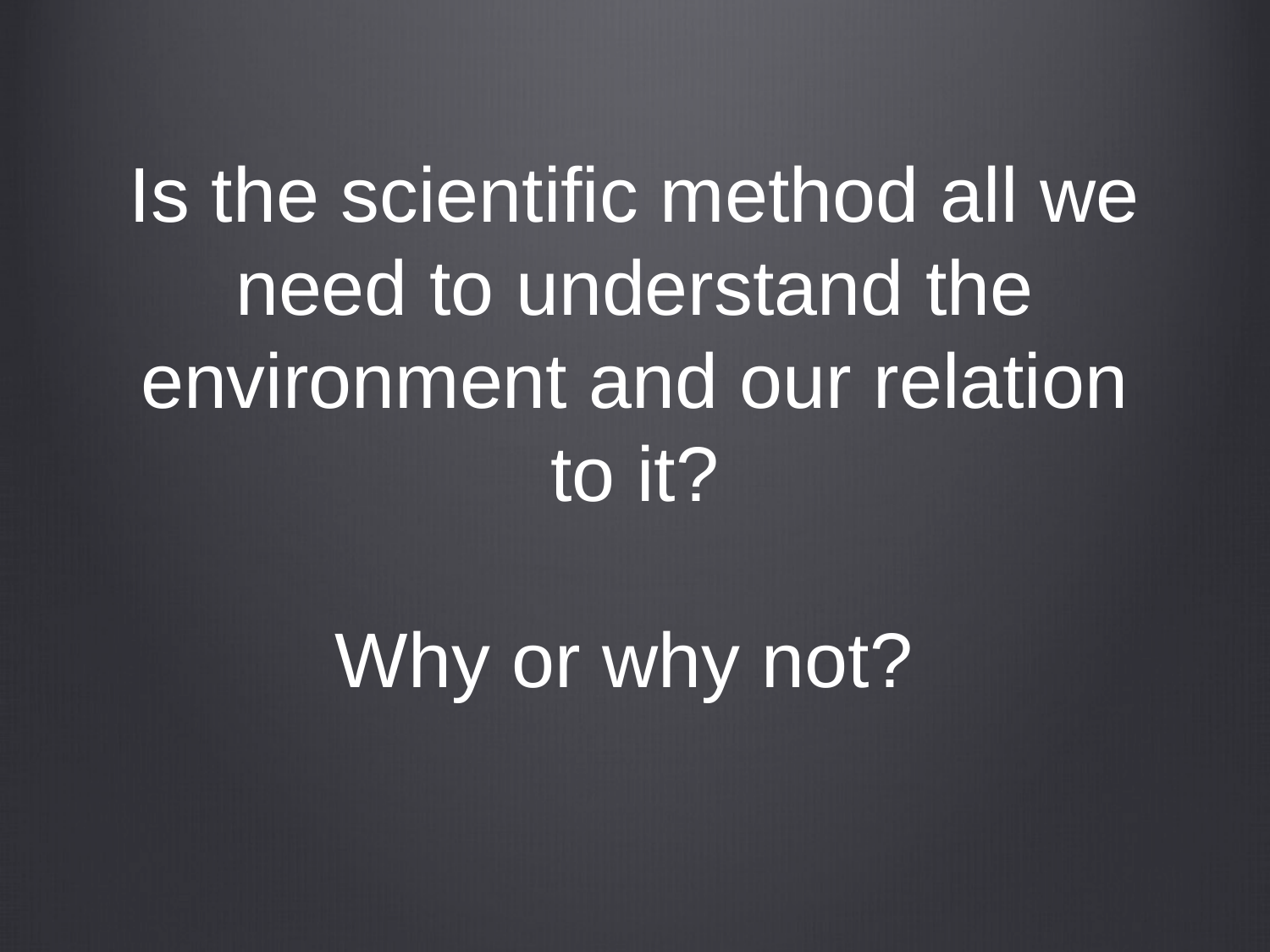

# Is the scientific method all we need to understand the environment and our relation to it? Why or why not?